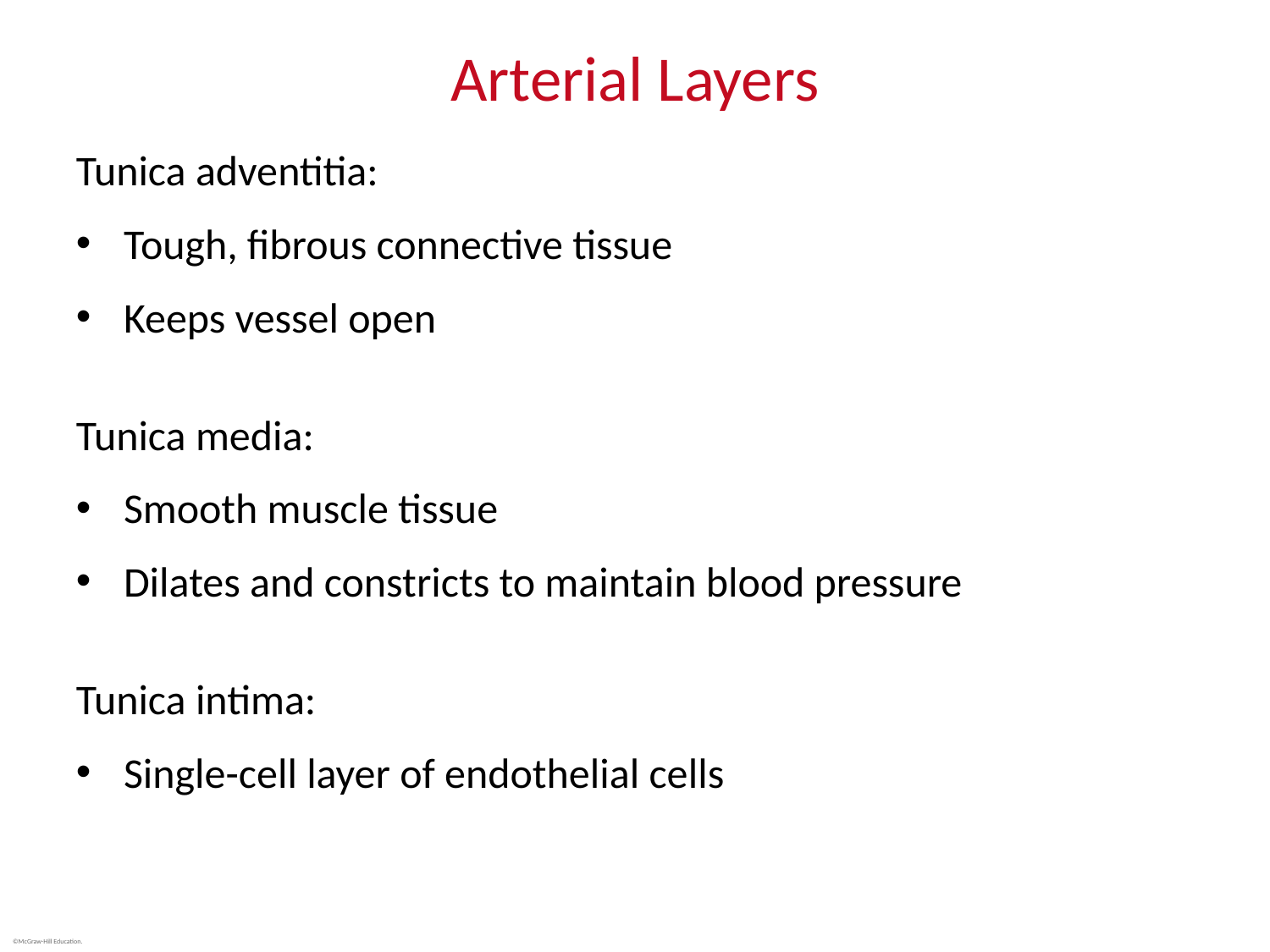

# Arterial Layers
Tunica adventitia:
Tough, fibrous connective tissue
Keeps vessel open
Tunica media:
Smooth muscle tissue
Dilates and constricts to maintain blood pressure
Tunica intima:
Single-cell layer of endothelial cells